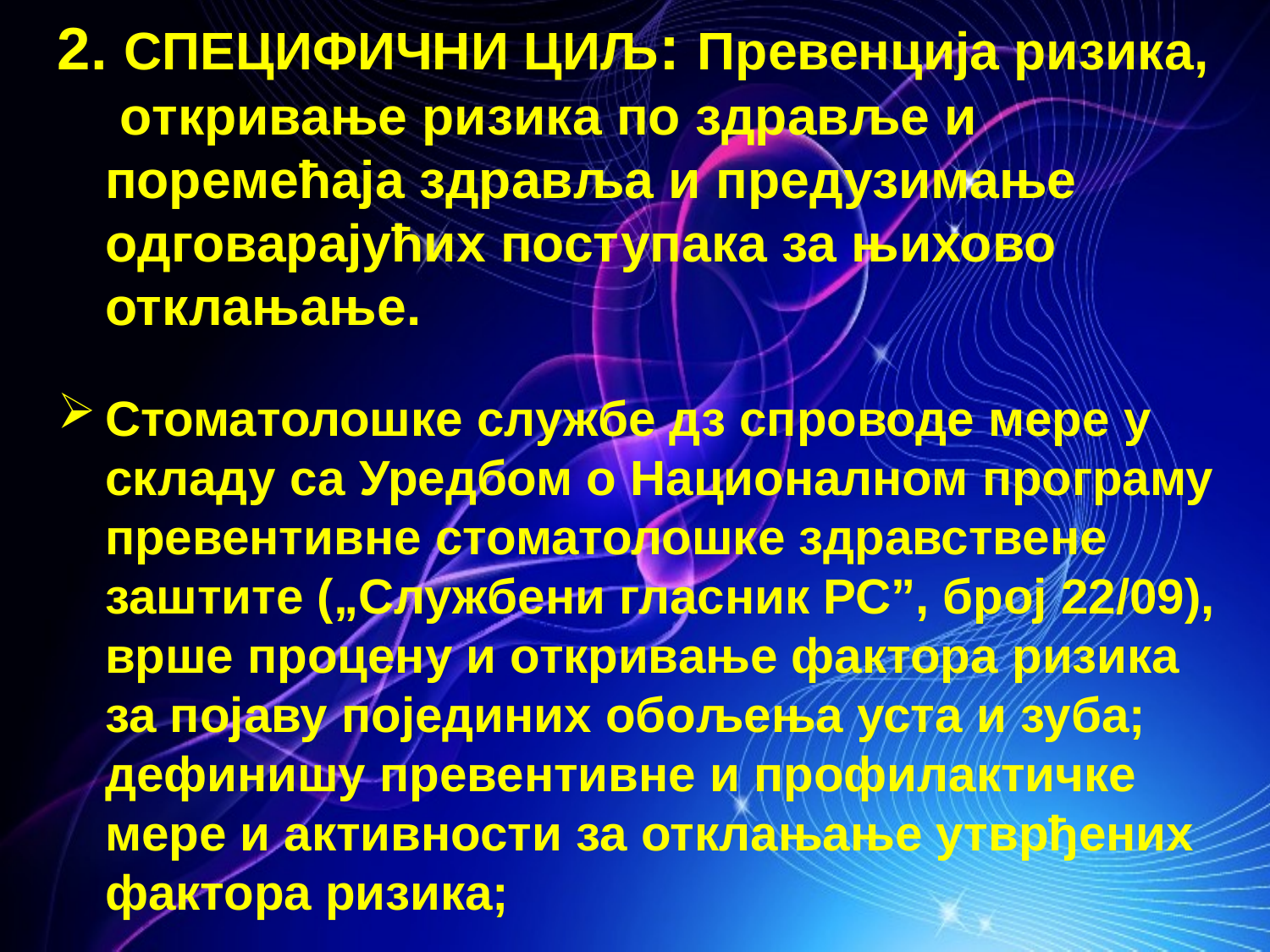

2. СПЕЦИФИЧНИ ЦИЉ: Превенција ризика,  откривање ризика по здравље и поремећаја здравља и предузимање одговарајућих поступака за њихово отклањање.

Стоматолошке службе дз спроводе мере у складу са Уредбом о Националном програму превентивне стоматолошке здравствене заштите („Службени гласник РС”, број 22/09), врше процену и откривање фактора ризика за појаву појединих обољења уста и зуба; дефинишу превентивне и профилактичке мере и активности за отклањање утврђених фактора ризика;